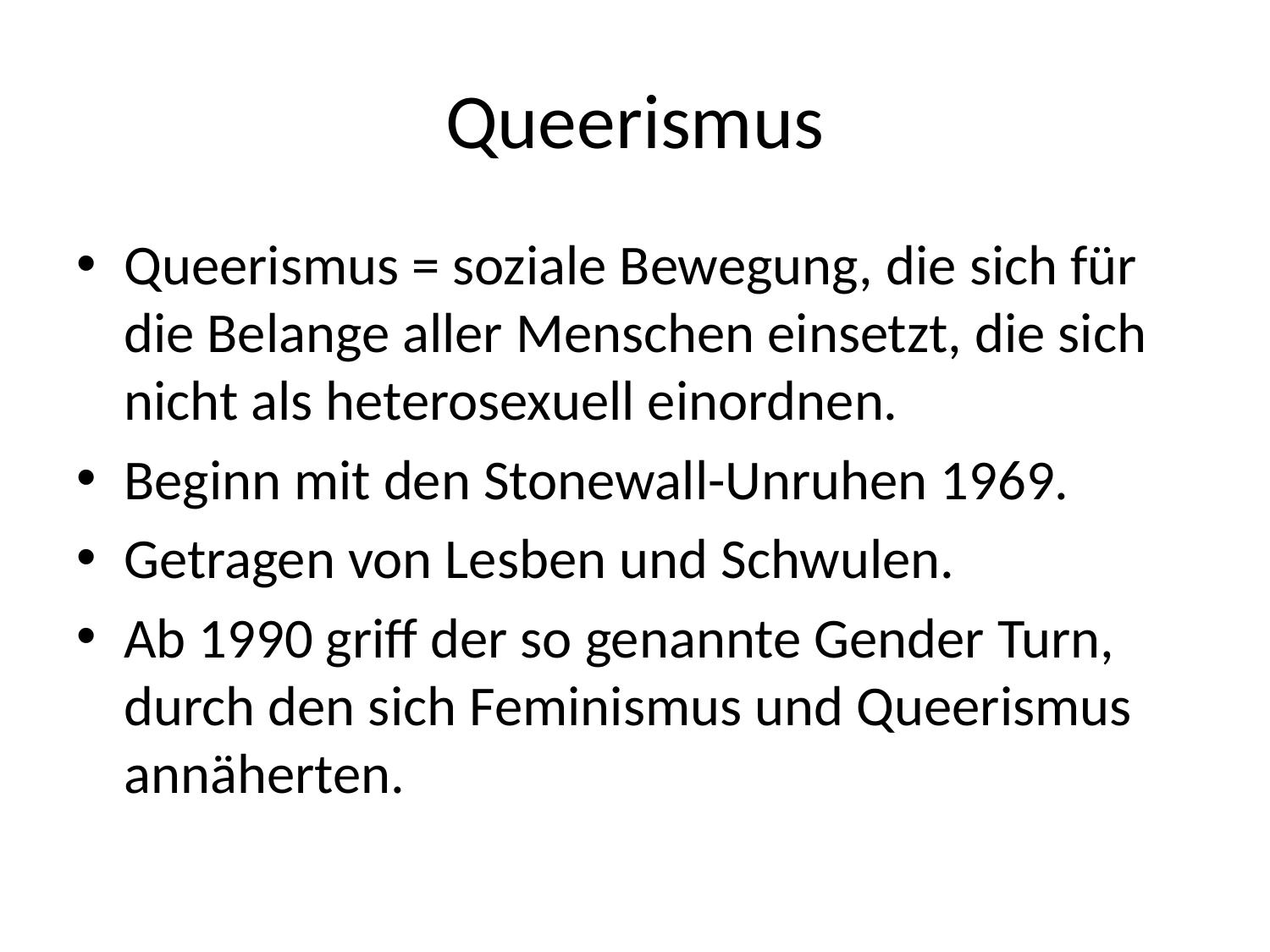

# Queerismus
Queerismus = soziale Bewegung, die sich für die Belange aller Menschen einsetzt, die sich nicht als heterosexuell einordnen.
Beginn mit den Stonewall-Unruhen 1969.
Getragen von Lesben und Schwulen.
Ab 1990 griff der so genannte Gender Turn, durch den sich Feminismus und Queerismus annäherten.